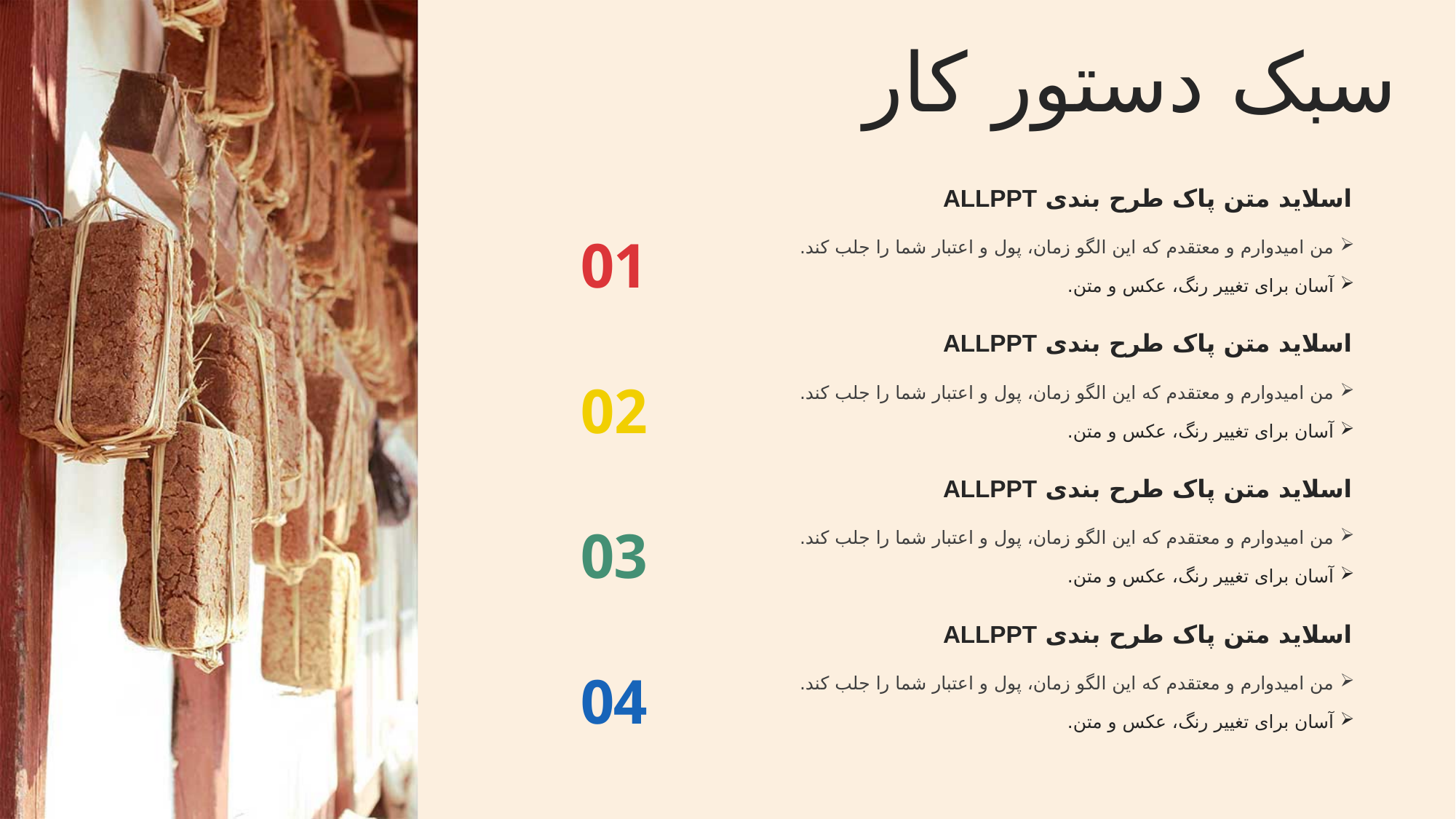

سبک دستور کار
اسلاید متن پاک طرح بندی ALLPPT
من امیدوارم و معتقدم که این الگو زمان، پول و اعتبار شما را جلب کند.
آسان برای تغییر رنگ، عکس و متن.
01
اسلاید متن پاک طرح بندی ALLPPT
من امیدوارم و معتقدم که این الگو زمان، پول و اعتبار شما را جلب کند.
آسان برای تغییر رنگ، عکس و متن.
02
اسلاید متن پاک طرح بندی ALLPPT
من امیدوارم و معتقدم که این الگو زمان، پول و اعتبار شما را جلب کند.
آسان برای تغییر رنگ، عکس و متن.
03
اسلاید متن پاک طرح بندی ALLPPT
من امیدوارم و معتقدم که این الگو زمان، پول و اعتبار شما را جلب کند.
آسان برای تغییر رنگ، عکس و متن.
04